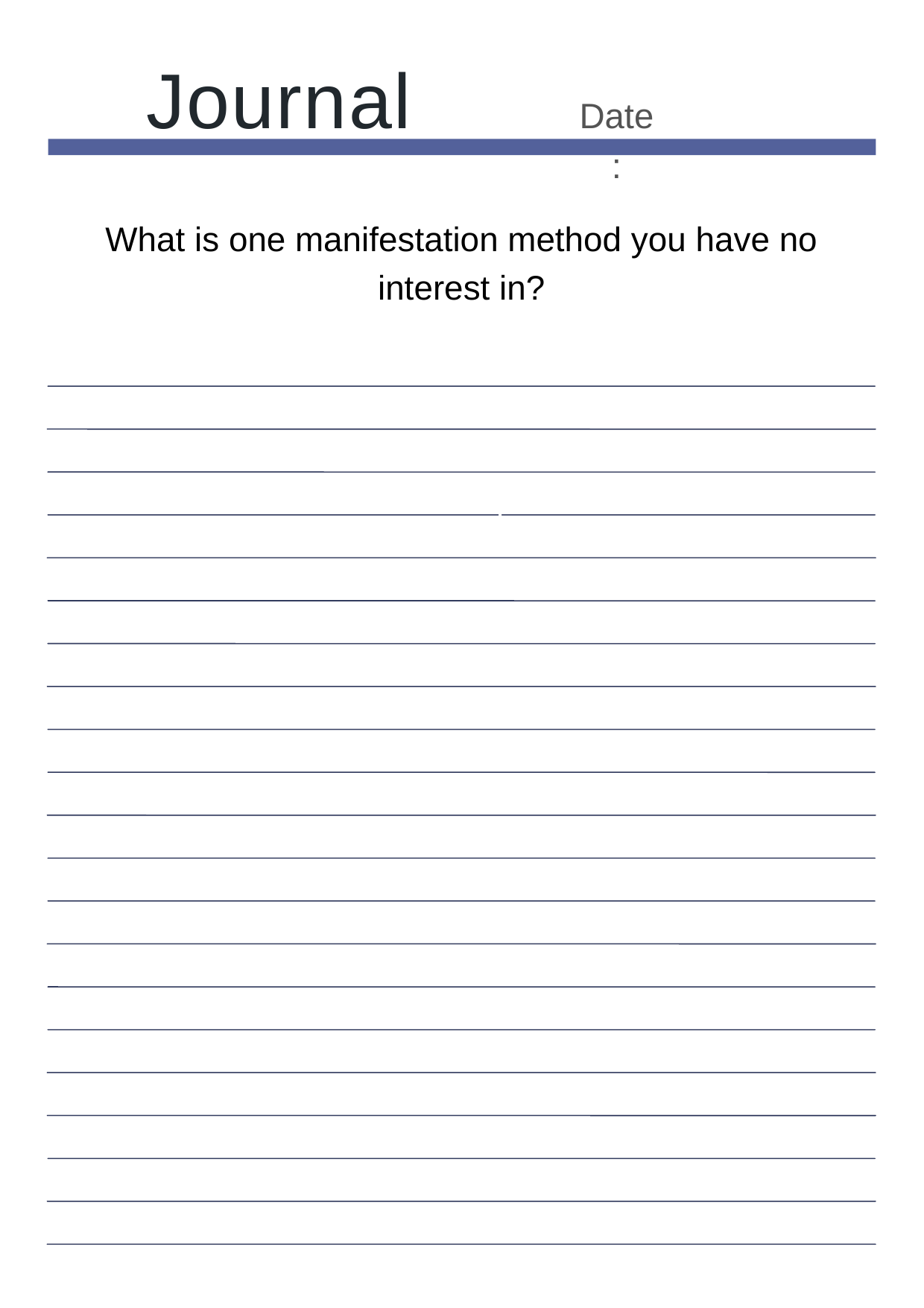

Journal
Date:

What is one manifestation method you have no interest in?

Journal Prompt Here